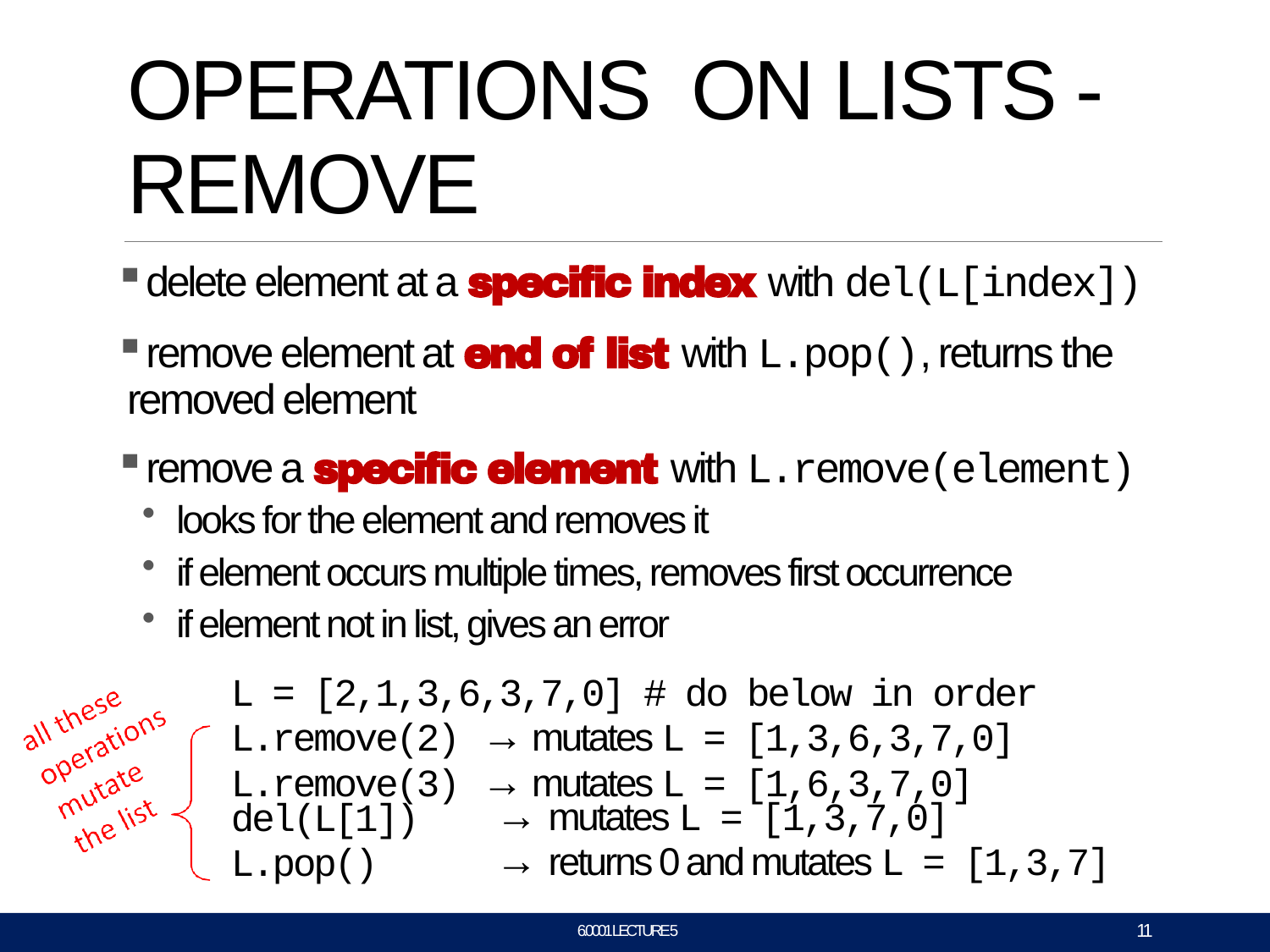

# OPERATIONS  ON LISTS -
REMOVE
delete element at a specific index with del(L[index])
remove element at end of list with L.pop(), returns the  removed element
remove a specific element with L.remove(element)
looks for the element and removes it
if element occurs multiple times, removes first occurrence
if element not in list, gives an error
L = [2,1,3,6,3,7,0] # do below in order  L.remove(2) → mutates L = [1,3,6,3,7,0]  L.remove(3) → mutates L = [1,6,3,7,0]

del(L[1])
L.pop()
→ mutates L = [1,3,7,0]
→ returns 0 and mutates L = [1,3,7]
11
6.0001 LECTURE 5